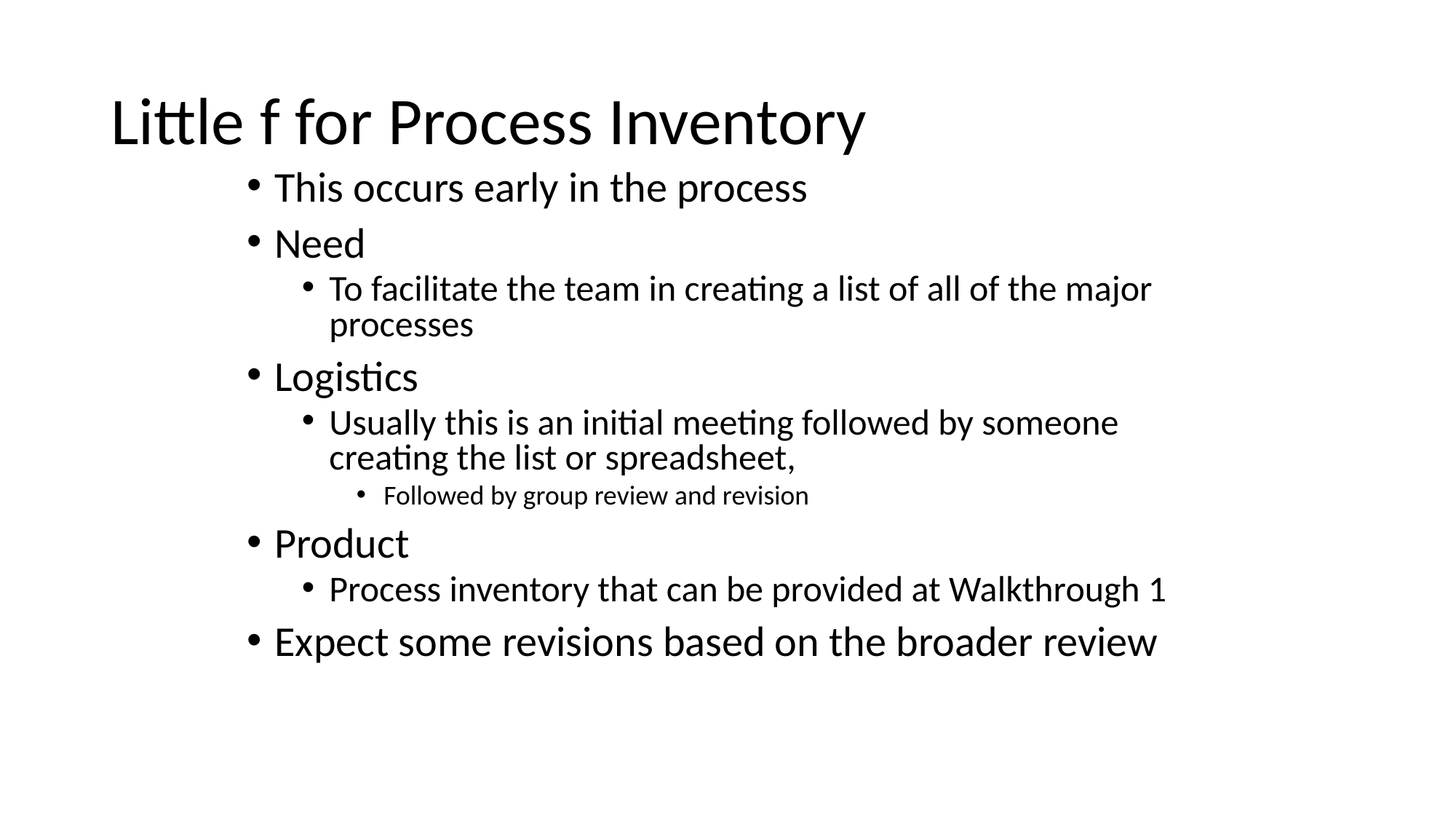

# Little f for Process Inventory
This occurs early in the process
Need
To facilitate the team in creating a list of all of the major processes
Logistics
Usually this is an initial meeting followed by someone creating the list or spreadsheet,
Followed by group review and revision
Product
Process inventory that can be provided at Walkthrough 1
Expect some revisions based on the broader review